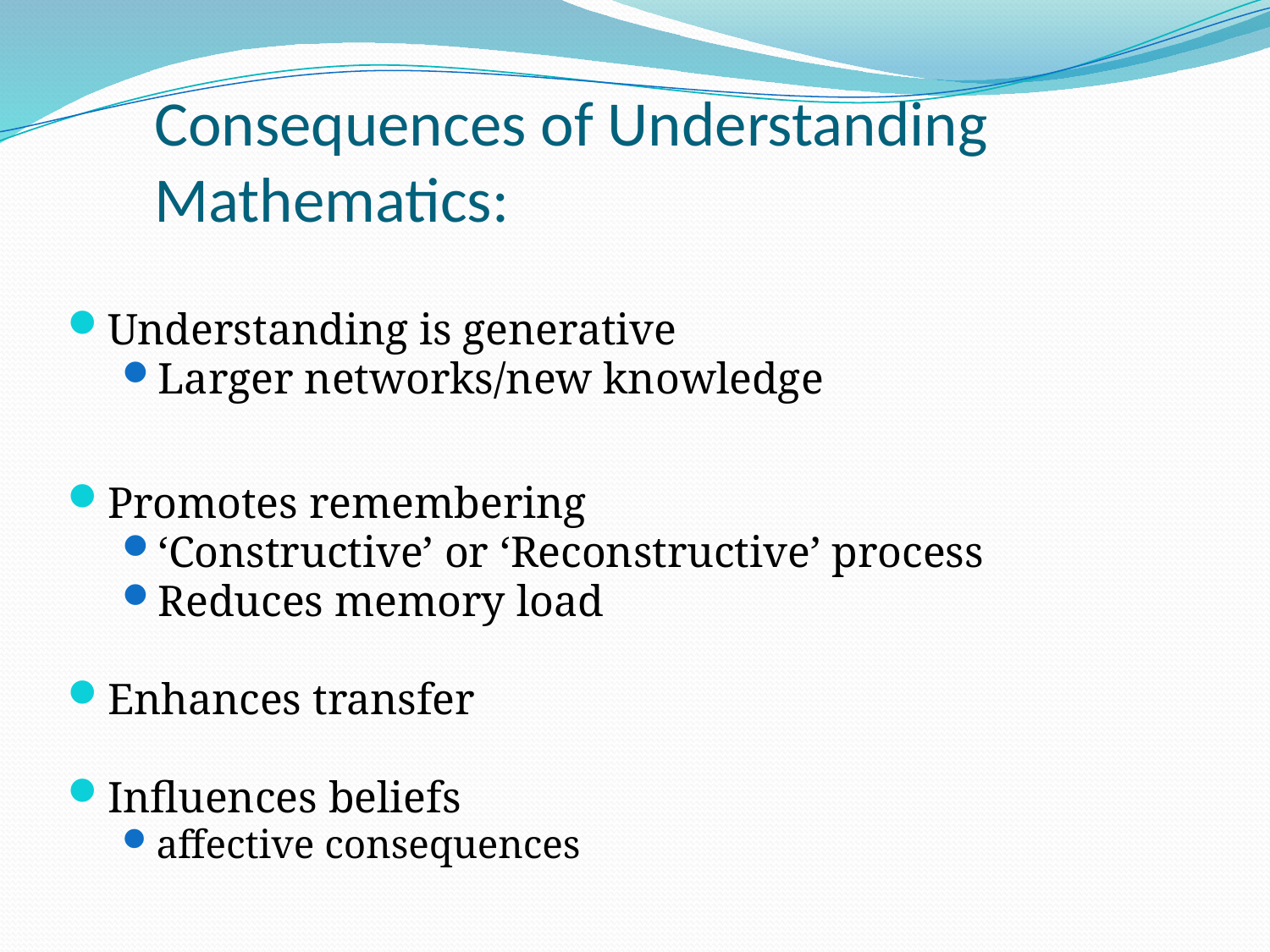

Consequences of Understanding Mathematics:
Understanding is generative
Larger networks/new knowledge

Promotes remembering
‘Constructive’ or ‘Reconstructive’ process
Reduces memory load

Enhances transfer

Influences beliefs
affective consequences